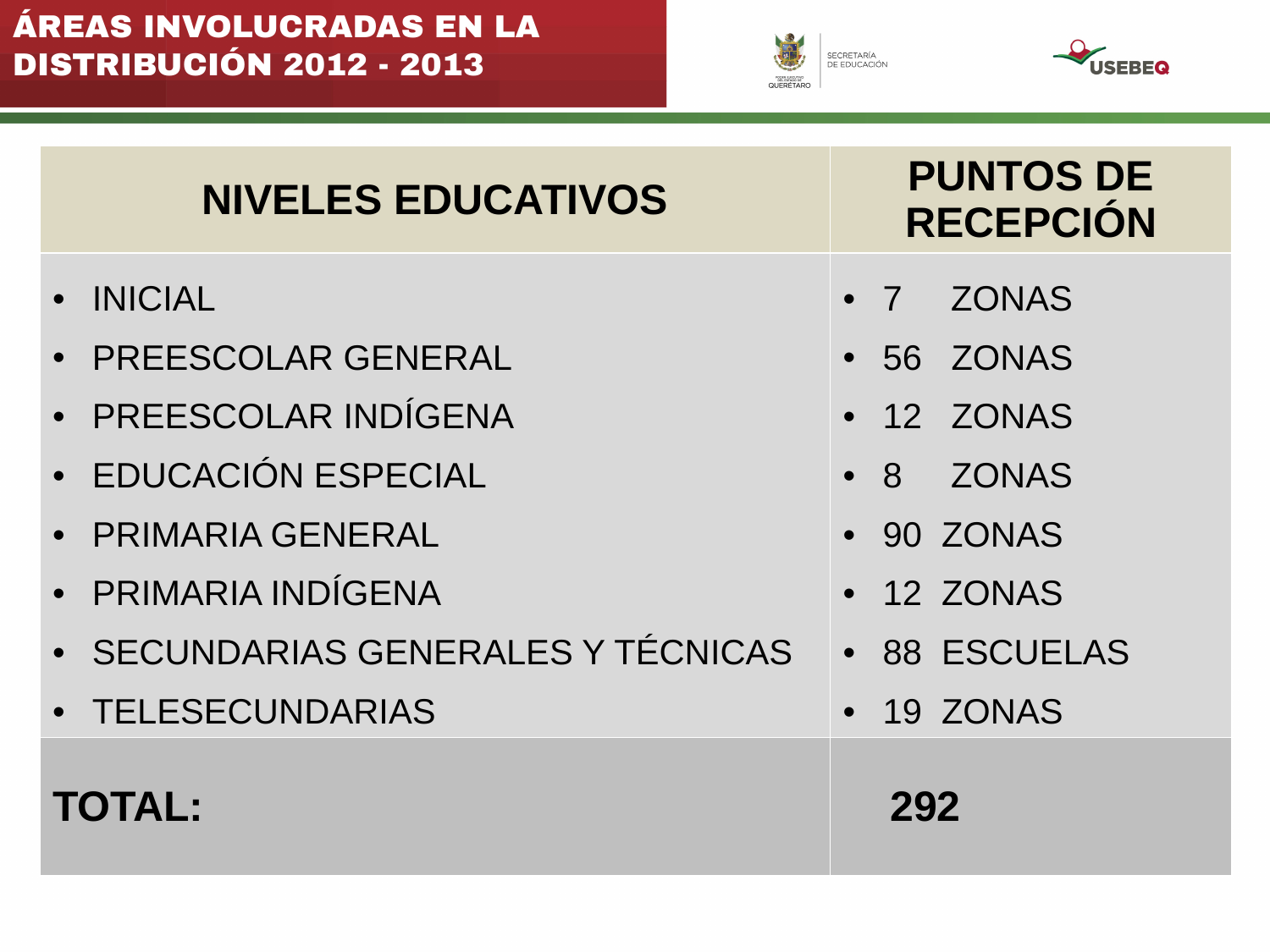

ÁREAS INVOLUCRADAS EN LA DISTRIBUCIÓN 2012 - 2013
| NIVELES EDUCATIVOS | PUNTOS DE RECEPCIÓN |
| --- | --- |
| INICIAL PREESCOLAR GENERAL PREESCOLAR INDÍGENA EDUCACIÓN ESPECIAL PRIMARIA GENERAL PRIMARIA INDÍGENA SECUNDARIAS GENERALES Y TÉCNICAS TELESECUNDARIAS | 7 ZONAS 56 ZONAS 12 ZONAS 8 ZONAS 90 ZONAS 12 ZONAS 88 ESCUELAS 19 ZONAS |
| TOTAL: | 292 |